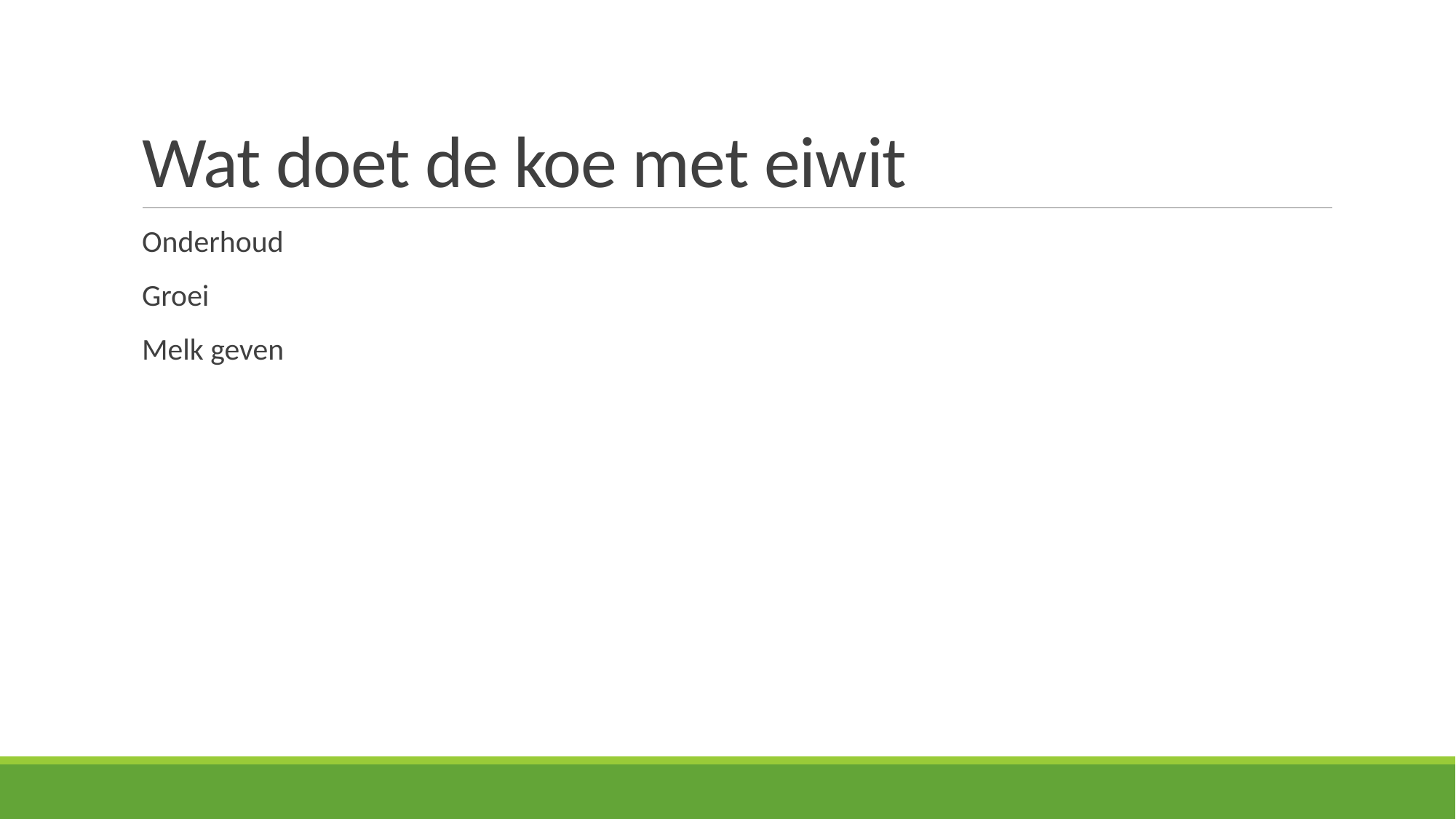

# Wat doet de koe met eiwit
Onderhoud
Groei
Melk geven